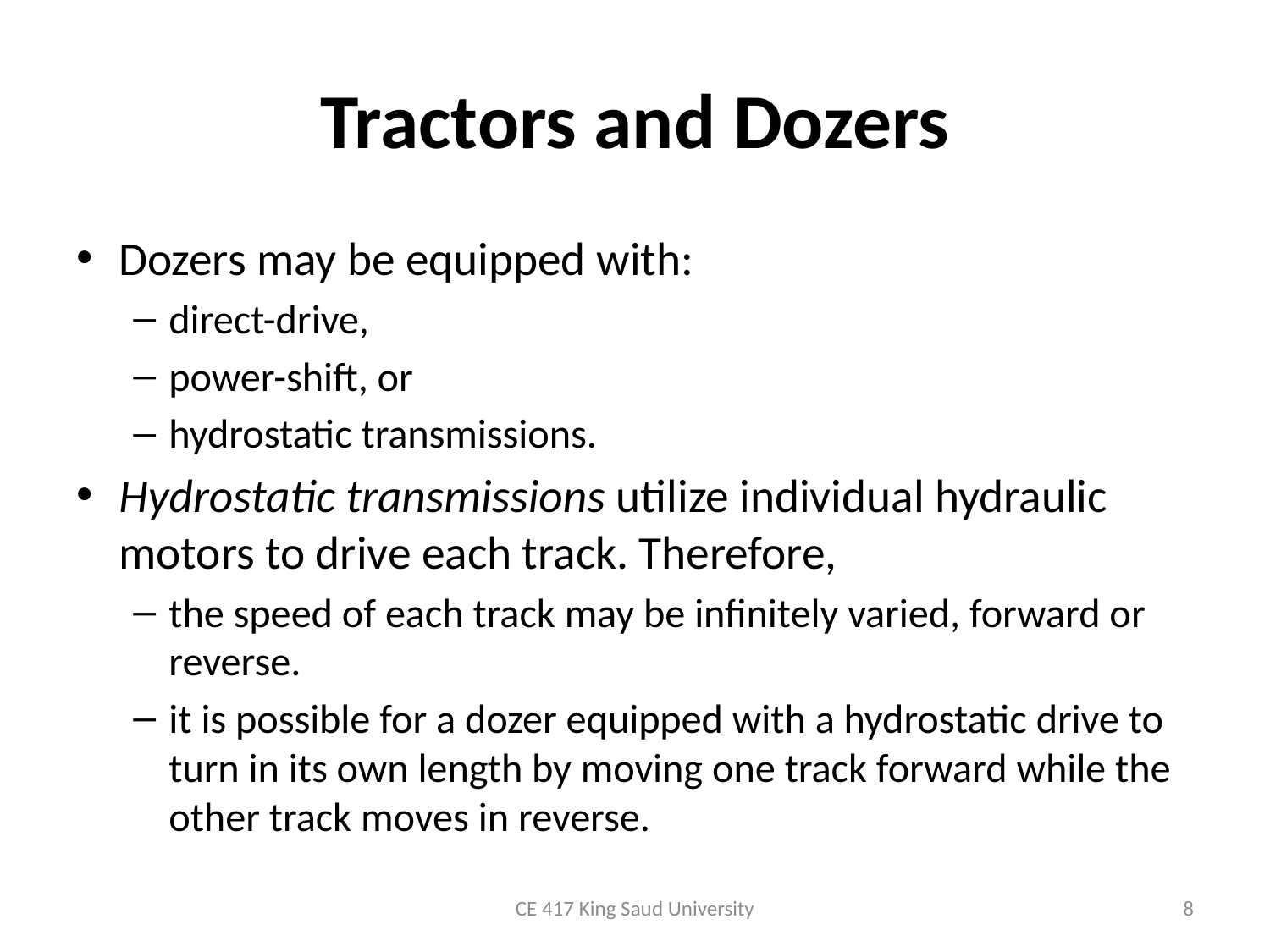

# Tractors and Dozers
Dozers may be equipped with:
direct-drive,
power-shift, or
hydrostatic transmissions.
Hydrostatic transmissions utilize individual hydraulic motors to drive each track. Therefore,
the speed of each track may be infinitely varied, forward or reverse.
it is possible for a dozer equipped with a hydrostatic drive to turn in its own length by moving one track forward while the other track moves in reverse.
CE 417 King Saud University
8